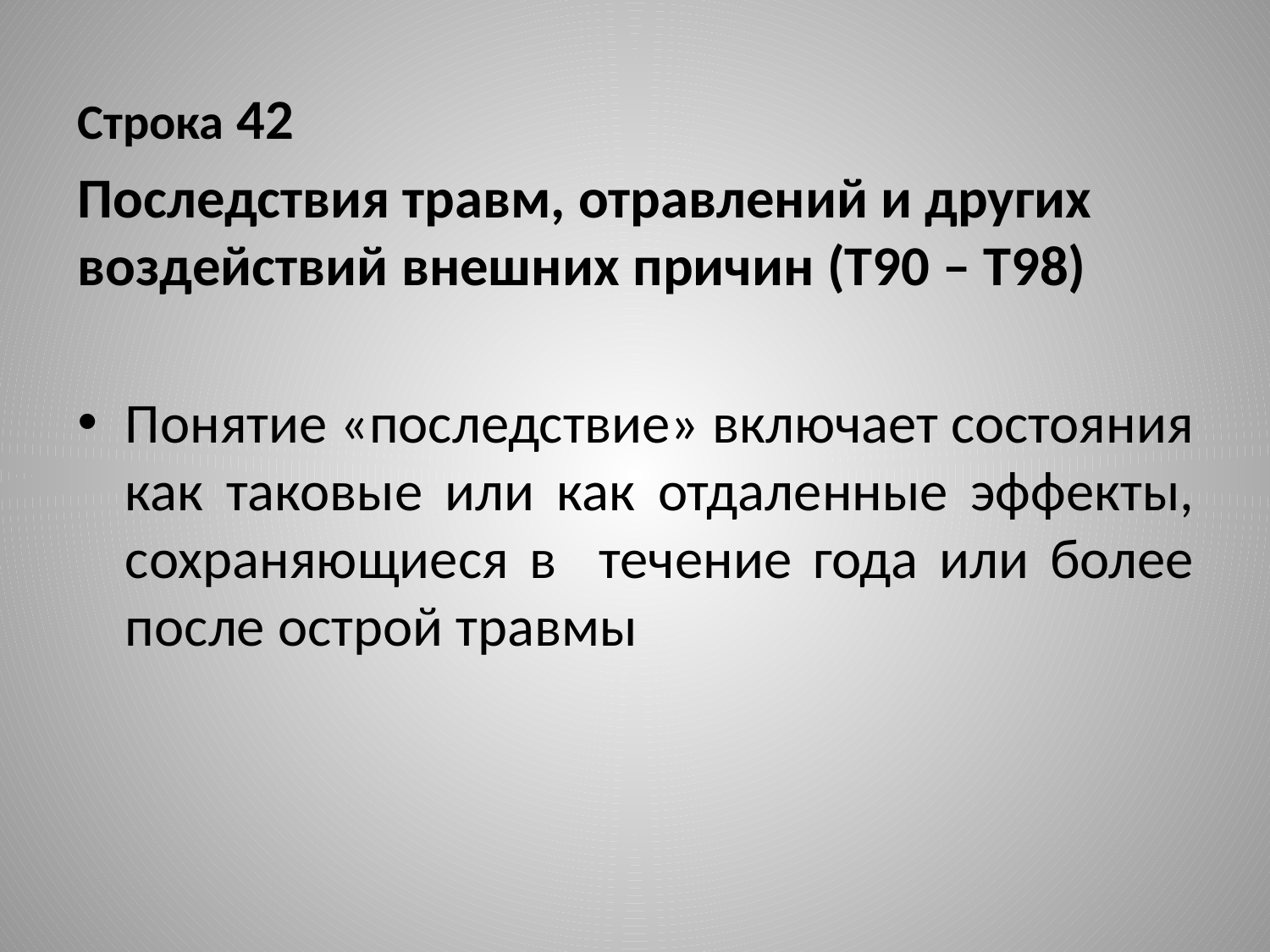

#
Строка 42
Последствия травм, отравлений и других воздействий внешних причин (Т90 – Т98)

Понятие «последствие» включает состояния как таковые или как отдаленные эффекты, сохраняющиеся в  течение года или более после острой травмы